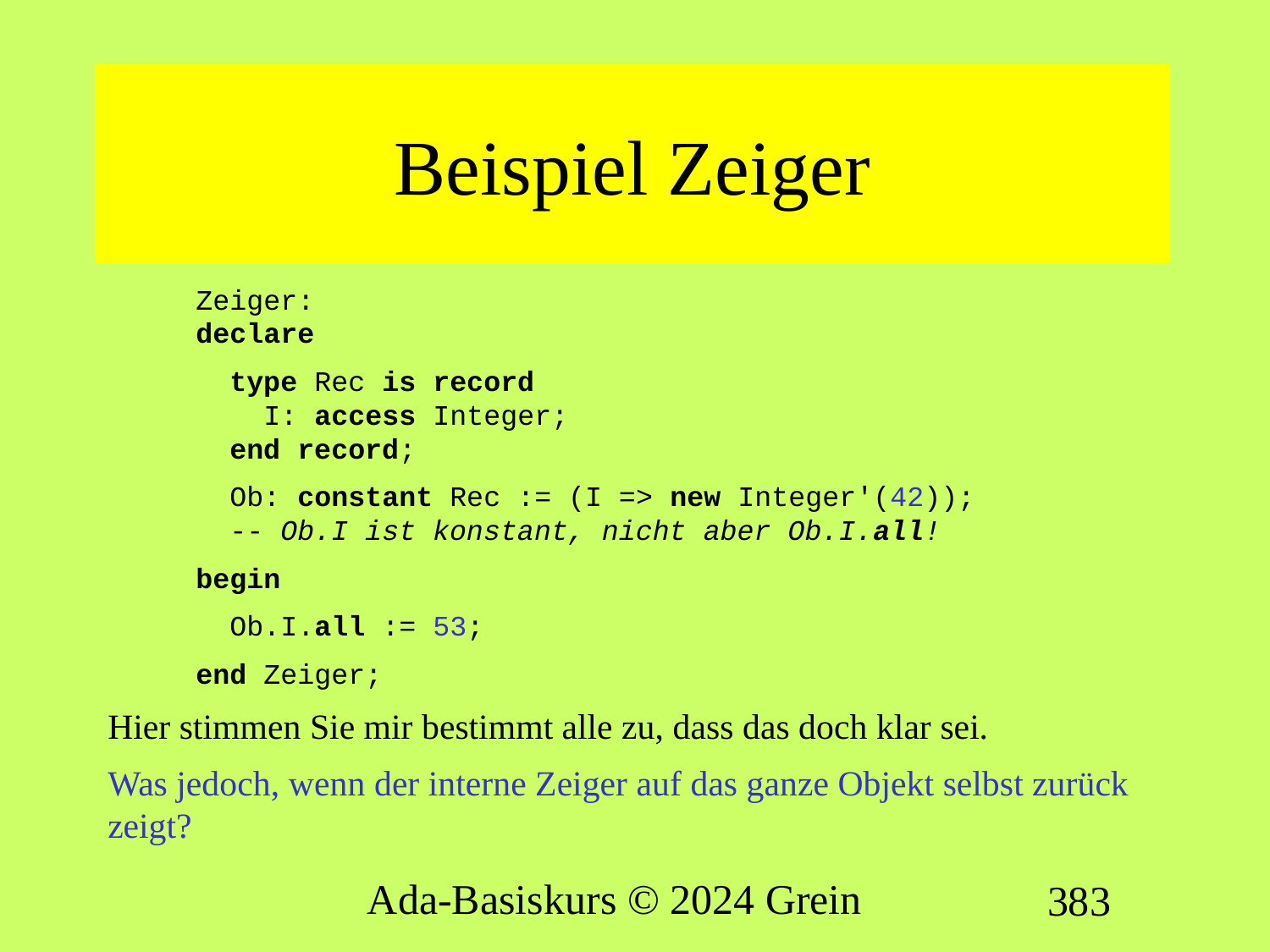

# Beispiel Zeiger
Zeiger:
declare
  type Rec is record
    I: access Integer;
  end record;
  Ob: constant Rec := (I => new Integer'(42));
  -- Ob.I ist konstant, nicht aber Ob.I.all!
begin
  Ob.I.all := 53;
end Zeiger;
Hier stimmen Sie mir bestimmt alle zu, dass das doch klar sei.
Was jedoch, wenn der interne Zeiger auf das ganze Objekt selbst zurück zeigt?
Ada-Basiskurs © 2024 Grein
383